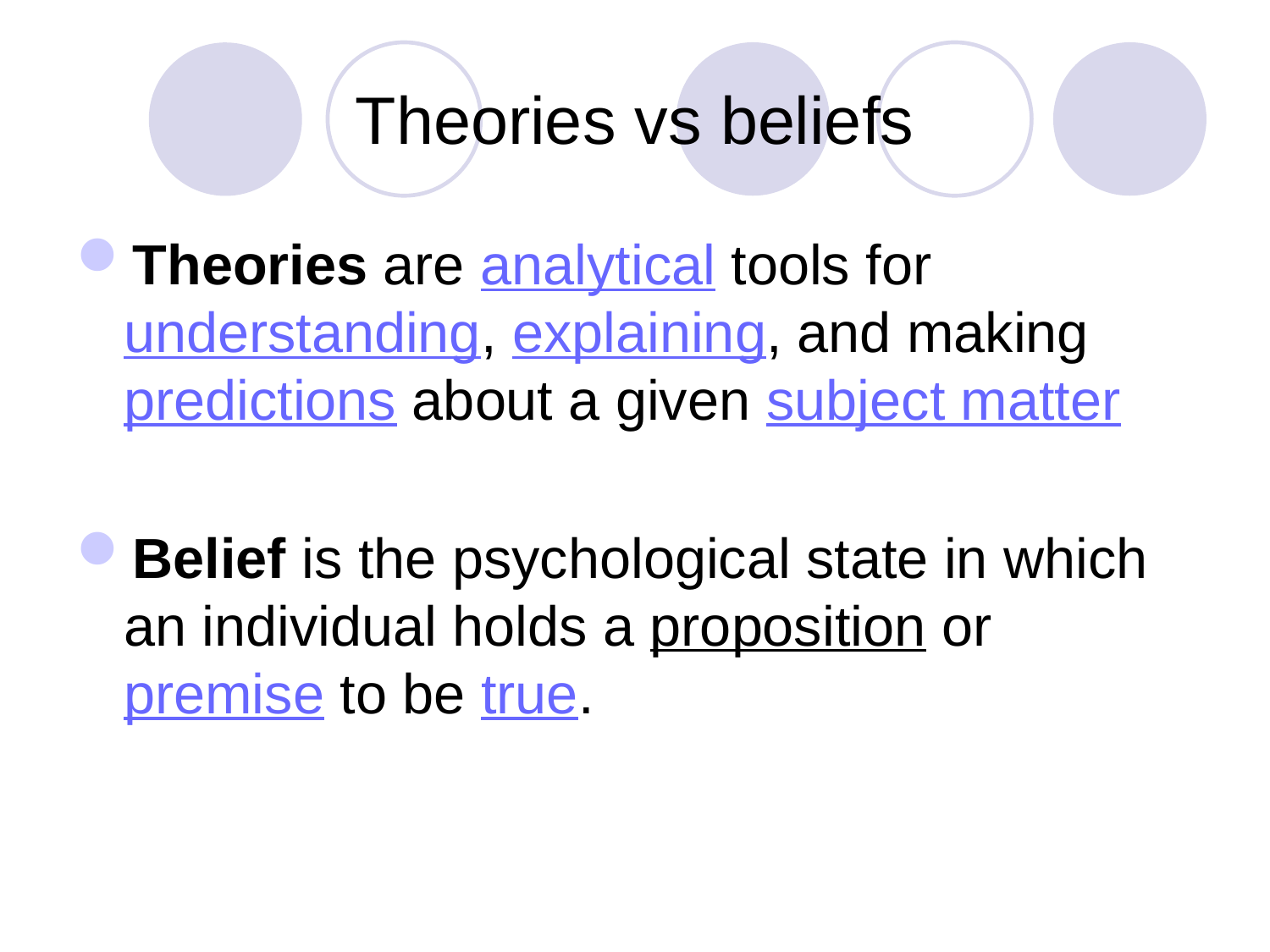

# Theories vs beliefs
Theories are analytical tools for understanding, explaining, and making predictions about a given subject matter

Belief is the psychological state in which an individual holds a proposition or premise to be true.